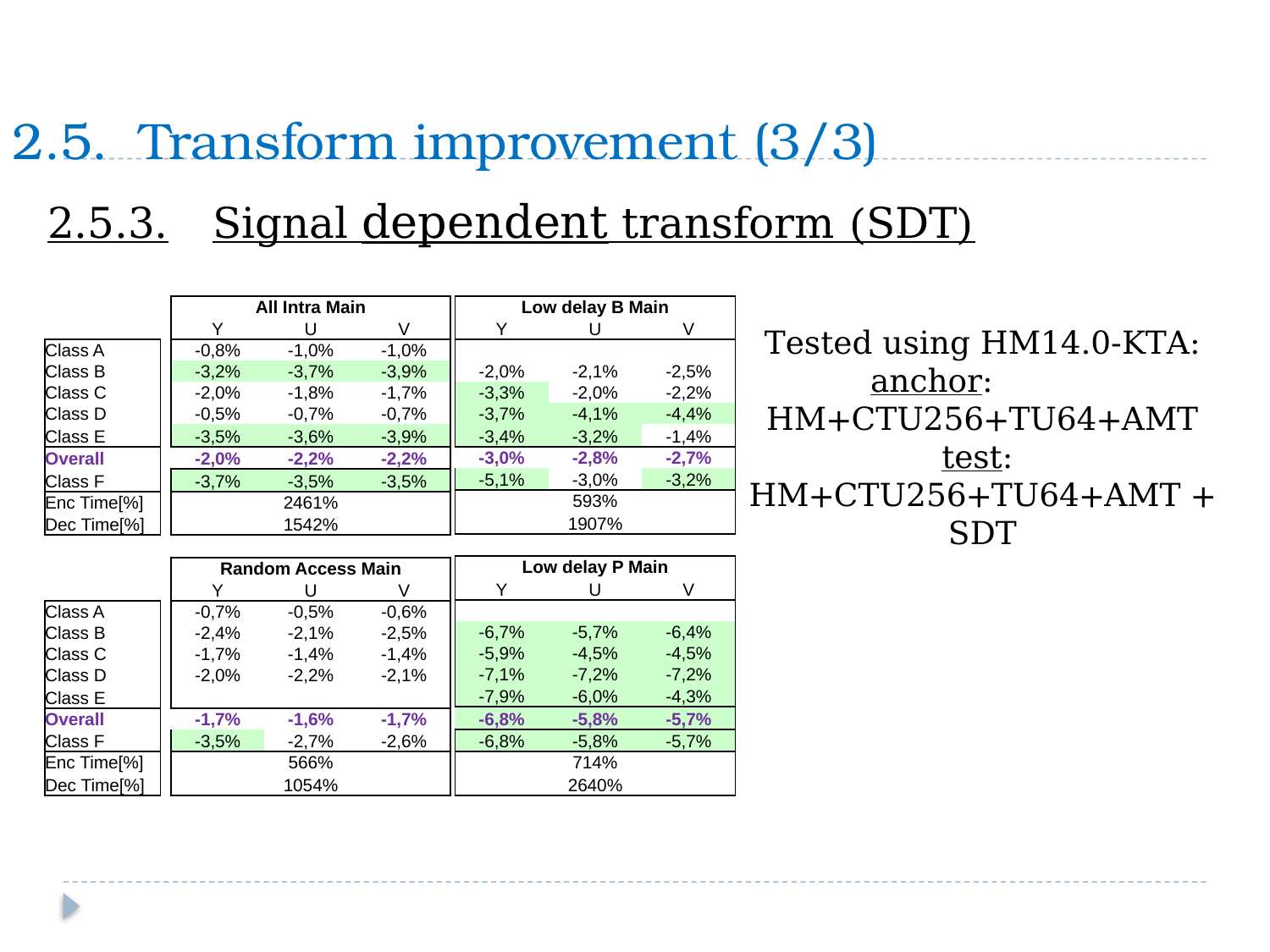

# 2.5.	Transform improvement (3/3)
2.5.3.	Signal dependent transform (SDT)

|  |  | All Intra Main |  |  |
| --- | --- | --- | --- | --- |
|  |  | Y | U | V |
| Class A |  | -0,8% | -1,0% | -1,0% |
| Class B |  | -3,2% | -3,7% | -3,9% |
| Class C |  | -2,0% | -1,8% | -1,7% |
| Class D |  | -0,5% | -0,7% | -0,7% |
| Class E |  | -3,5% | -3,6% | -3,9% |
| Overall |  | -2,0% | -2,2% | -2,2% |
| Class F |  | -3,7% | -3,5% | -3,5% |
| Enc Time[%] |  | 2461% |  |  |
| Dec Time[%] |  | 1542% |  |  |
|  |  |  |  |  |
|  |  | Random Access Main |  |  |
|  |  | Y | U | V |
| Class A |  | -0,7% | -0,5% | -0,6% |
| Class B |  | -2,4% | -2,1% | -2,5% |
| Class C |  | -1,7% | -1,4% | -1,4% |
| Class D |  | -2,0% | -2,2% | -2,1% |
| Class E |  |  |  |  |
| Overall |  | -1,7% | -1,6% | -1,7% |
| Class F |  | -3,5% | -2,7% | -2,6% |
| Enc Time[%] |  | 566% |  |  |
| Dec Time[%] |  | 1054% |  |  |
| Low delay B Main |  |  |
| --- | --- | --- |
| Y | U | V |
|  |  |  |
| -2,0% | -2,1% | -2,5% |
| -3,3% | -2,0% | -2,2% |
| -3,7% | -4,1% | -4,4% |
| -3,4% | -3,2% | -1,4% |
| -3,0% | -2,8% | -2,7% |
| -5,1% | -3,0% | -3,2% |
| 593% |  |  |
| 1907% |  |  |
|  |  |  |
| Low delay P Main |  |  |
| Y | U | V |
|  |  |  |
| -6,7% | -5,7% | -6,4% |
| -5,9% | -4,5% | -4,5% |
| -7,1% | -7,2% | -7,2% |
| -7,9% | -6,0% | -4,3% |
| -6,8% | -5,8% | -5,7% |
| -6,8% | -5,8% | -5,7% |
| 714% |  |  |
| 2640% |  |  |
Tested using HM14.0-KTA:
 anchor:
HM+CTU256+TU64+AMT
test:
HM+CTU256+TU64+AMT + SDT